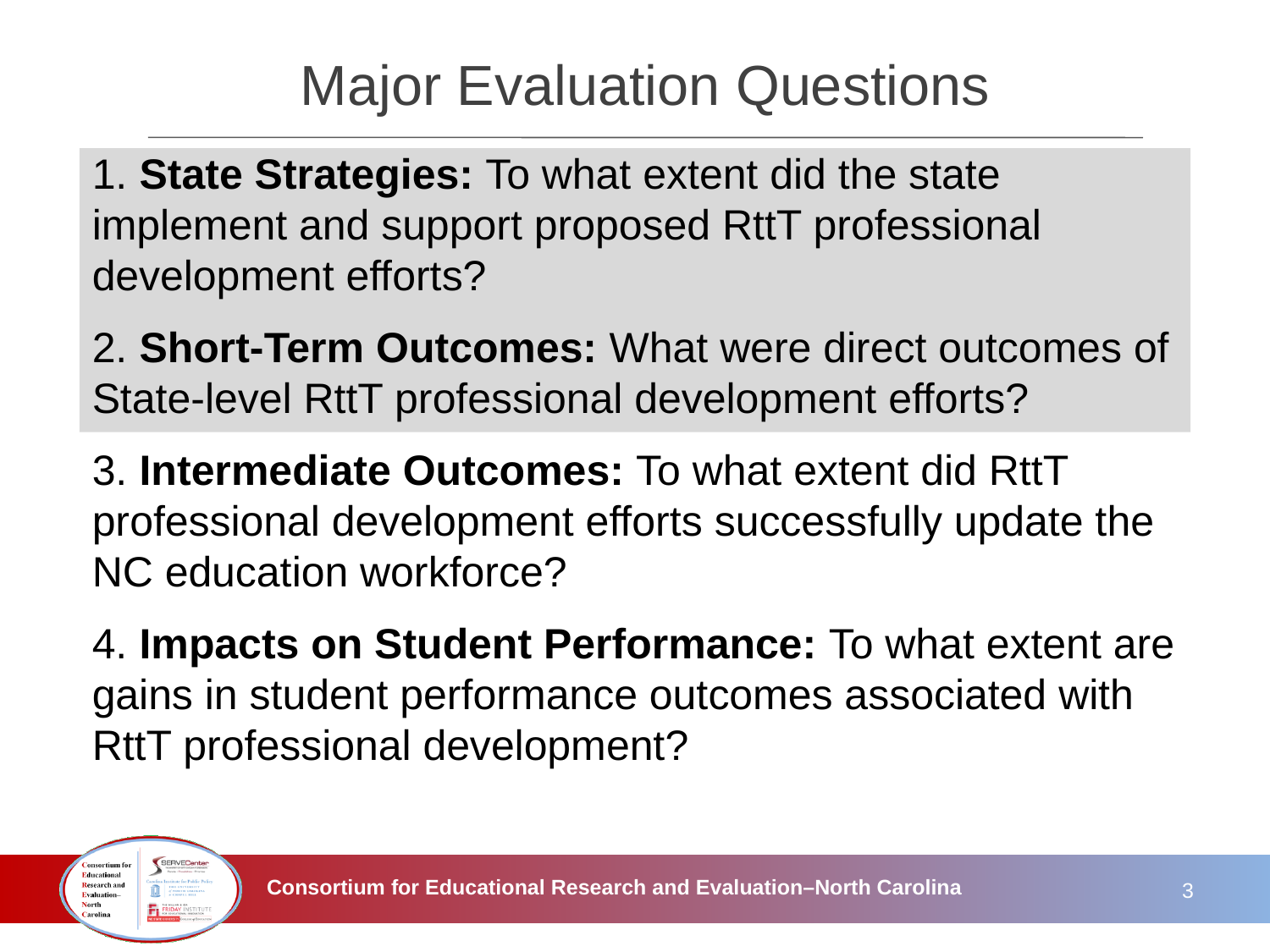

# Major Evaluation Questions
1. State Strategies: To what extent did the state implement and support proposed RttT professional development efforts?
2. Short-Term Outcomes: What were direct outcomes of State-level RttT professional development efforts?
3. Intermediate Outcomes: To what extent did RttT professional development efforts successfully update the NC education workforce?
4. Impacts on Student Performance: To what extent are gains in student performance outcomes associated with RttT professional development?

3